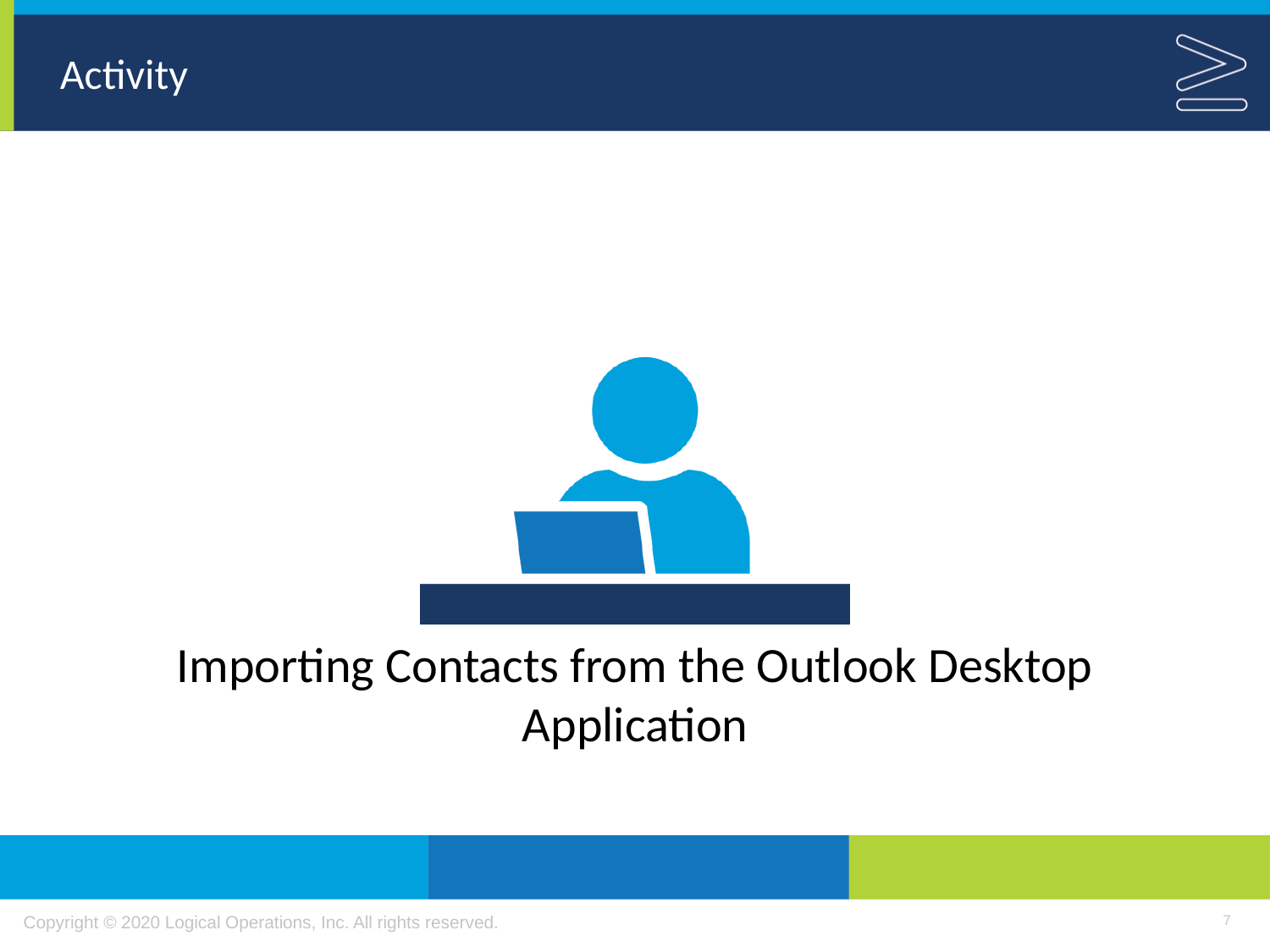

Importing Contacts from the Outlook Desktop Application
7